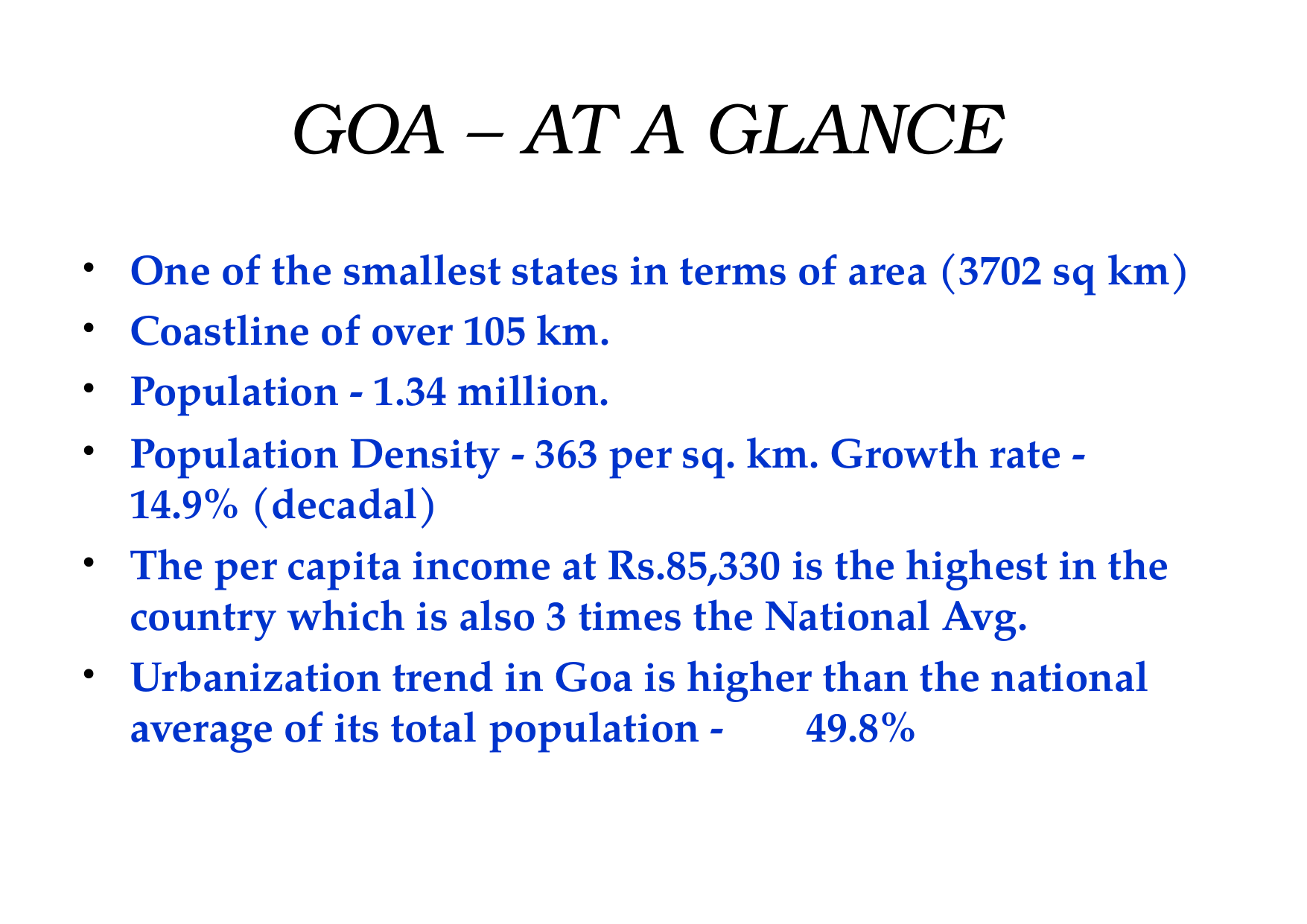

# GOA – AT A GLANCE
One of the smallest states in terms of area (3702 sq km)
Coastline of over 105 km.
Population - 1.34 million.
Population Density - 363 per sq. km. Growth rate -  14.9% (decadal)
The per capita income at Rs.85,330 is the highest in the  country which is also 3 times the National Avg.
Urbanization trend in Goa is higher than the national  average of its total population -	49.8%